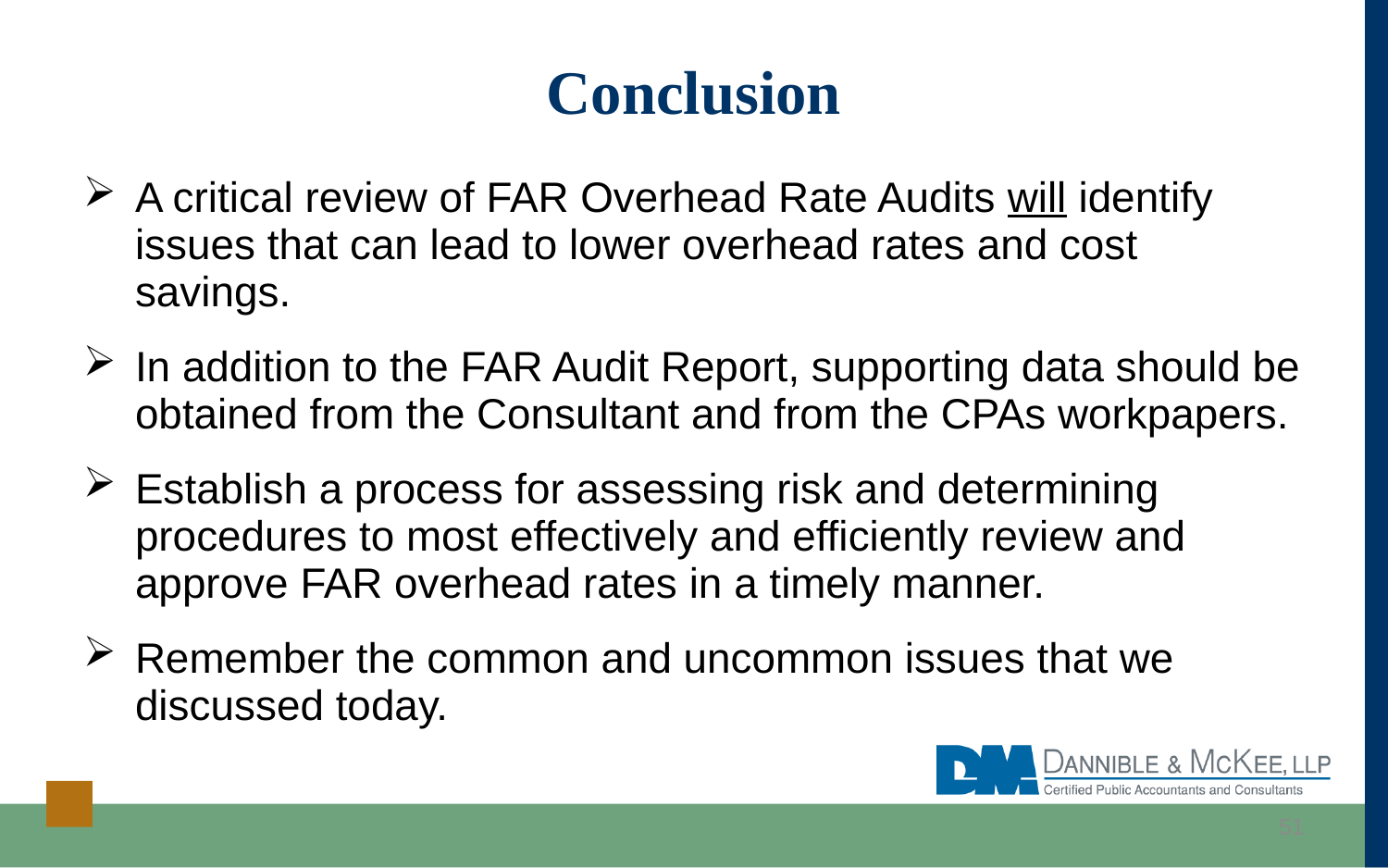

# Conclusion
A critical review of FAR Overhead Rate Audits will identify issues that can lead to lower overhead rates and cost savings.
In addition to the FAR Audit Report, supporting data should be obtained from the Consultant and from the CPAs workpapers.
Establish a process for assessing risk and determining procedures to most effectively and efficiently review and approve FAR overhead rates in a timely manner.
Remember the common and uncommon issues that we discussed today.

51